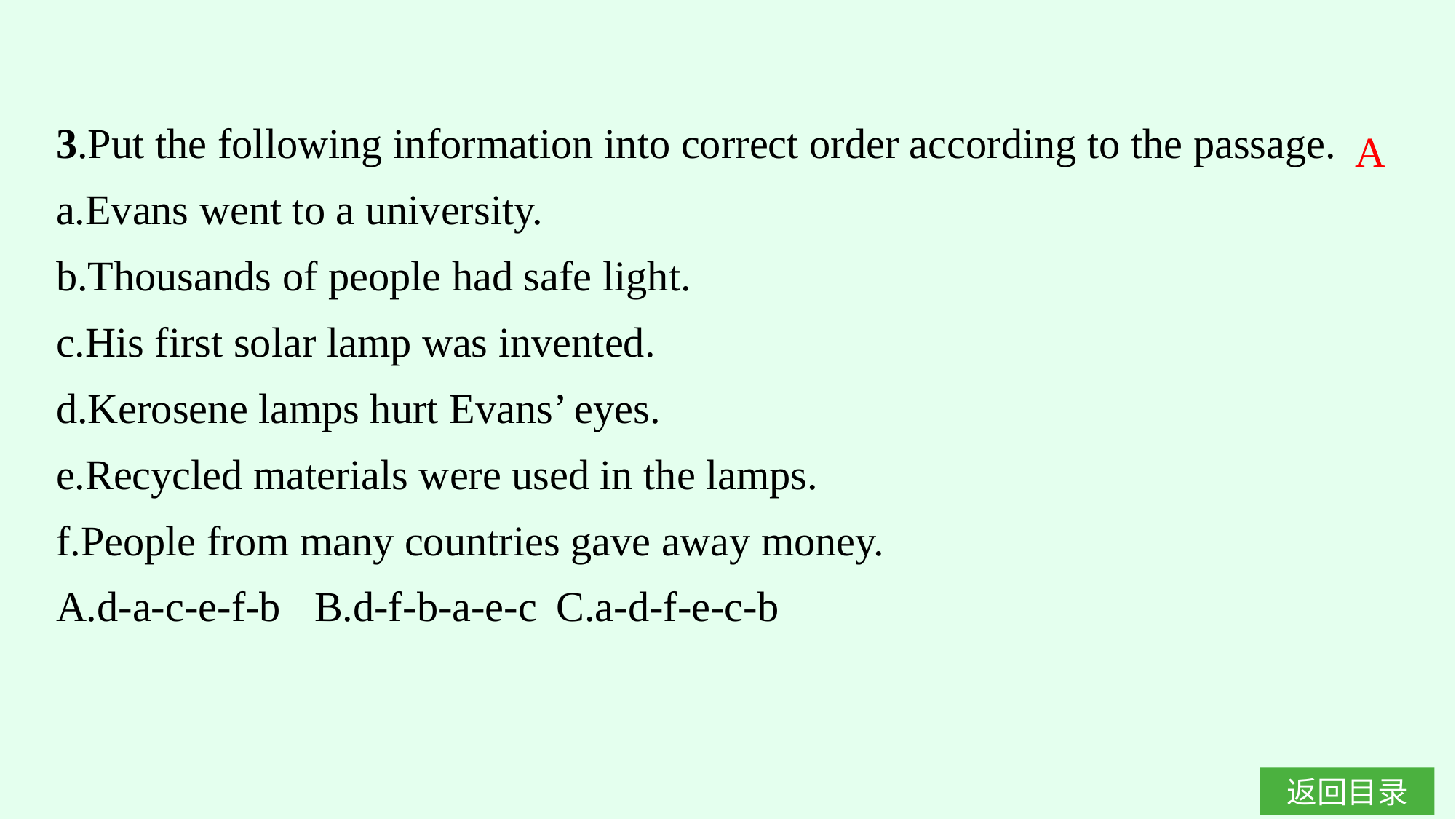

3.Put the following information into correct order according to the passage.
a.Evans went to a university.
b.Thousands of people had safe light.
c.His first solar lamp was invented.
d.Kerosene lamps hurt Evans’ eyes.
e.Recycled materials were used in the lamps.
f.People from many countries gave away money.
A.d-a-c-e-f-b	B.d-f-b-a-e-c	C.a-d-f-e-c-b
A